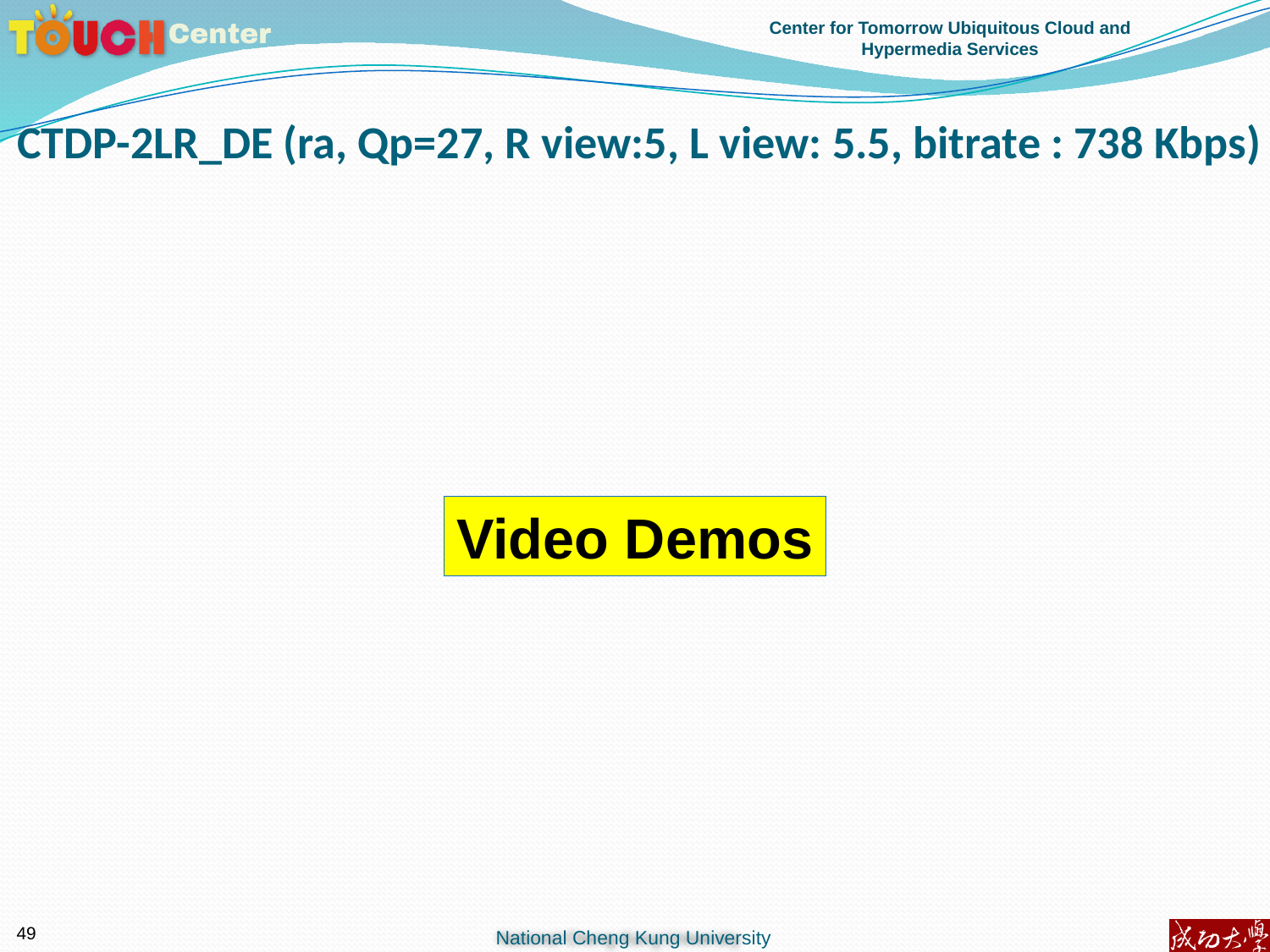

# CTDP-2LR_DE (ra, Qp=27, R view:5, L view: 5.5, bitrate : 738 Kbps)
Video Demos